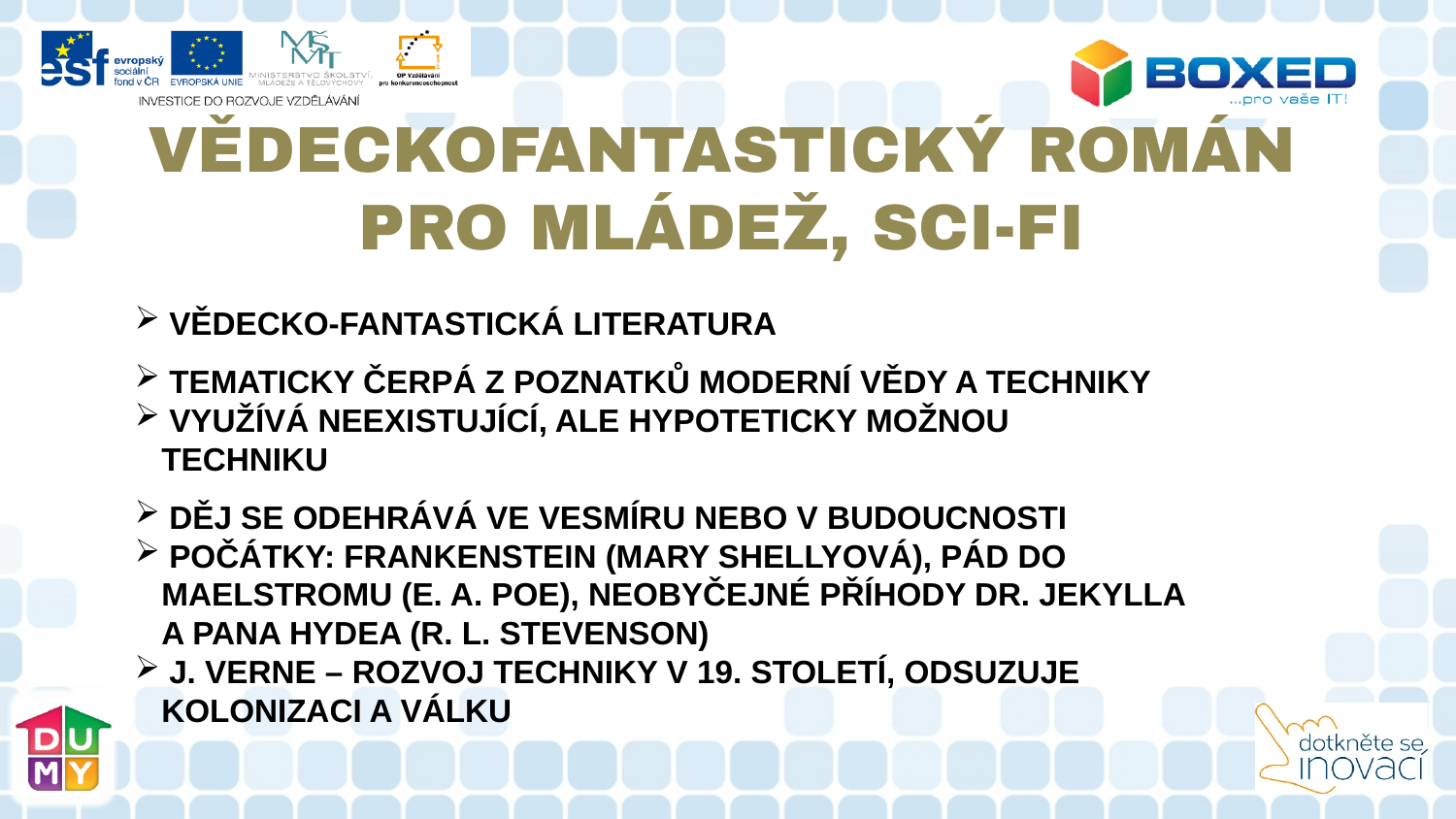

VĚDECKOFANTASTICKÝ ROMÁN PRO MLÁDEŽ, SCI-FI
 VĚDECKO-FANTASTICKÁ LITERATURA
 TEMATICKY ČERPÁ Z POZNATKŮ MODERNÍ VĚDY A TECHNIKY
 VYUŽÍVÁ NEEXISTUJÍCÍ, ALE HYPOTETICKY MOŽNOU
   TECHNIKU
 DĚJ SE ODEHRÁVÁ VE VESMÍRU NEBO V BUDOUCNOSTI
 POČÁTKY: FRANKENSTEIN (MARY SHELLYOVÁ), PÁD DO
   MAELSTROMU (E. A. POE), NEOBYČEJNÉ PŘÍHODY DR. JEKYLLA
   A PANA HYDEA (R. L. STEVENSON)
 J. VERNE – ROZVOJ TECHNIKY V 19. STOLETÍ, ODSUZUJE
   KOLONIZACI A VÁLKU